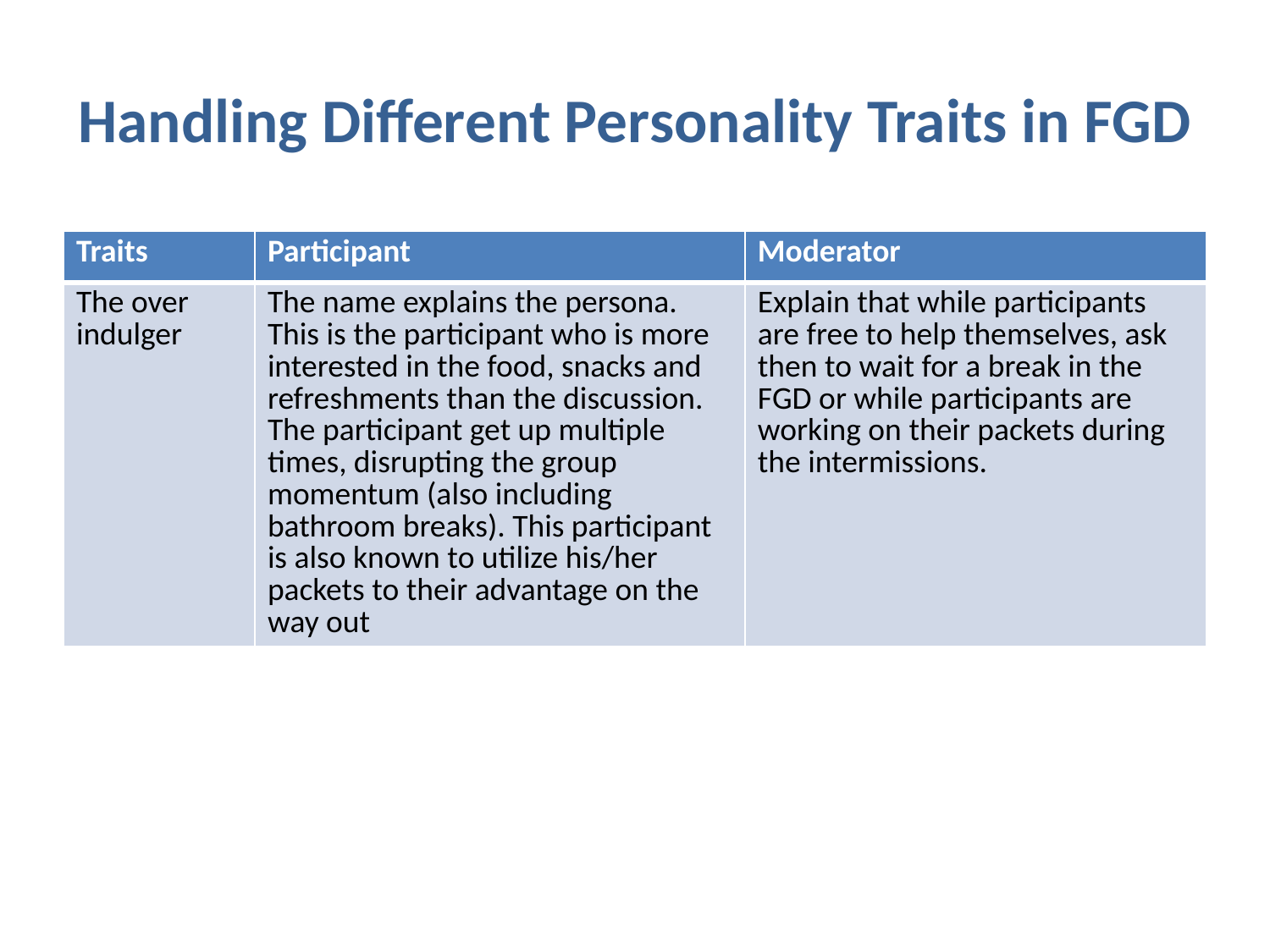

# Handling Different Personality Traits in FGD
| Traits | Participant | Moderator |
| --- | --- | --- |
| The over indulger | The name explains the persona. This is the participant who is more interested in the food, snacks and refreshments than the discussion. The participant get up multiple times, disrupting the group momentum (also including bathroom breaks). This participant is also known to utilize his/her packets to their advantage on the way out | Explain that while participants are free to help themselves, ask then to wait for a break in the FGD or while participants are working on their packets during the intermissions. |